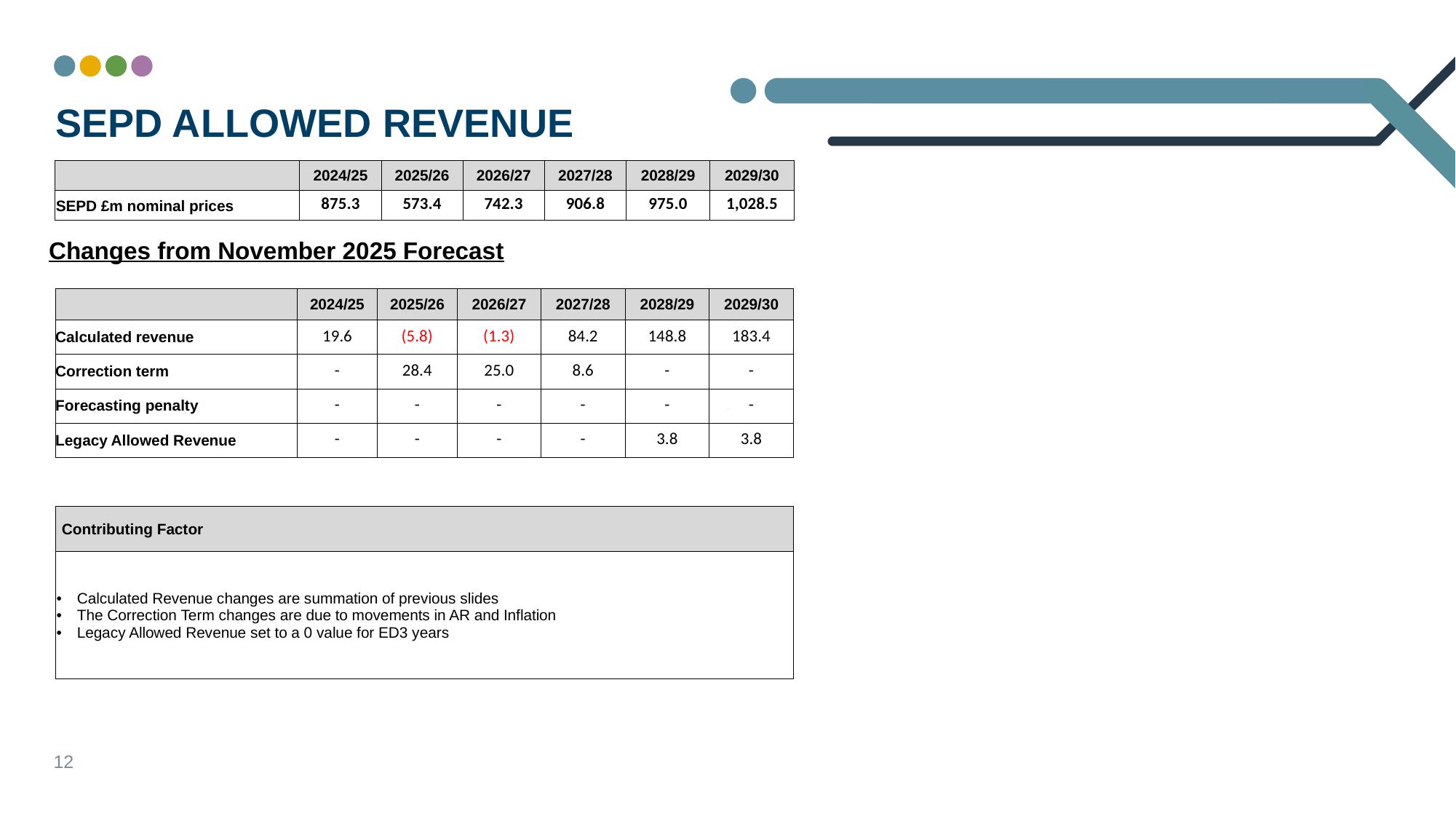

# SEPD Allowed Revenue
|  | 2024/25 | 2025/26 | 2026/27 | 2027/28 | 2028/29 | 2029/30 |
| --- | --- | --- | --- | --- | --- | --- |
| SEPD £m nominal prices | 875.3 | 573.4 | 742.3 | 906.8 | 975.0 | 1,028.5 |
Changes from November 2025 Forecast
|  | 2024/25 | 2025/26 | 2026/27 | 2027/28 | 2028/29 | 2029/30 |
| --- | --- | --- | --- | --- | --- | --- |
| Calculated revenue | 19.6 | (5.8) | (1.3) | 84.2 | 148.8 | 183.4 |
| Correction term | - | 28.4 | 25.0 | 8.6 | - | - |
| Forecasting penalty | - | - | - | - | - | - |
| Legacy Allowed Revenue | - | - | - | - | 3.8 | 3.8 |
| Contributing Factor |
| --- |
| Calculated Revenue changes are summation of previous slides The Correction Term changes are due to movements in AR and Inflation Legacy Allowed Revenue set to a 0 value for ED3 years |